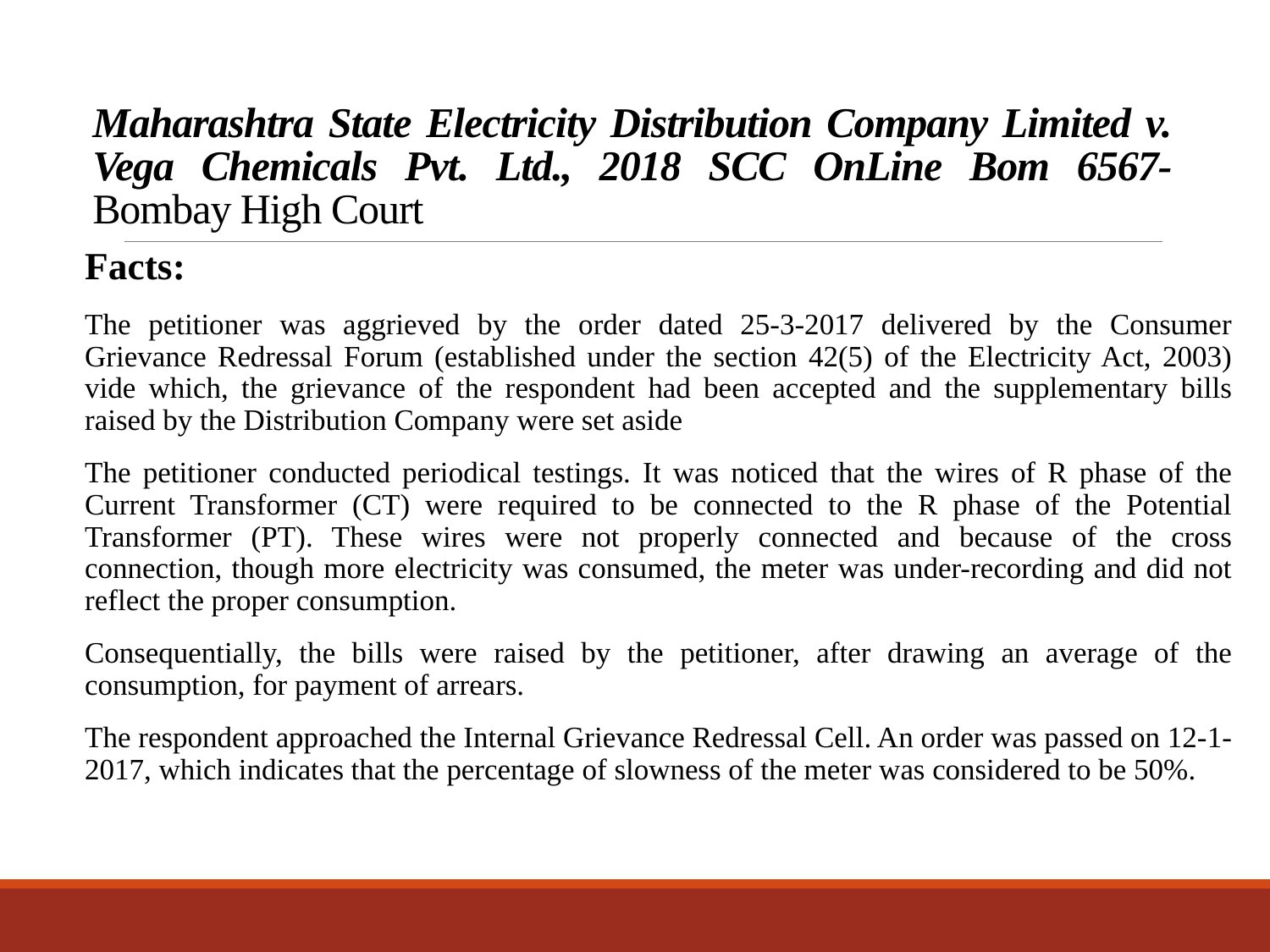

# Maharashtra State Electricity Distribution Company Limited v. Vega Chemicals Pvt. Ltd., 2018 SCC OnLine Bom 6567- Bombay High Court
Facts:
The petitioner was aggrieved by the order dated 25-3-2017 delivered by the Consumer Grievance Redressal Forum (established under the section 42(5) of the Electricity Act, 2003) vide which, the grievance of the respondent had been accepted and the supplementary bills raised by the Distribution Company were set aside
The petitioner conducted periodical testings. It was noticed that the wires of R phase of the Current Transformer (CT) were required to be connected to the R phase of the Potential Transformer (PT). These wires were not properly connected and because of the cross connection, though more electricity was consumed, the meter was under-recording and did not reflect the proper consumption.
Consequentially, the bills were raised by the petitioner, after drawing an average of the consumption, for payment of arrears.
The respondent approached the Internal Grievance Redressal Cell. An order was passed on 12-1-2017, which indicates that the percentage of slowness of the meter was considered to be 50%.